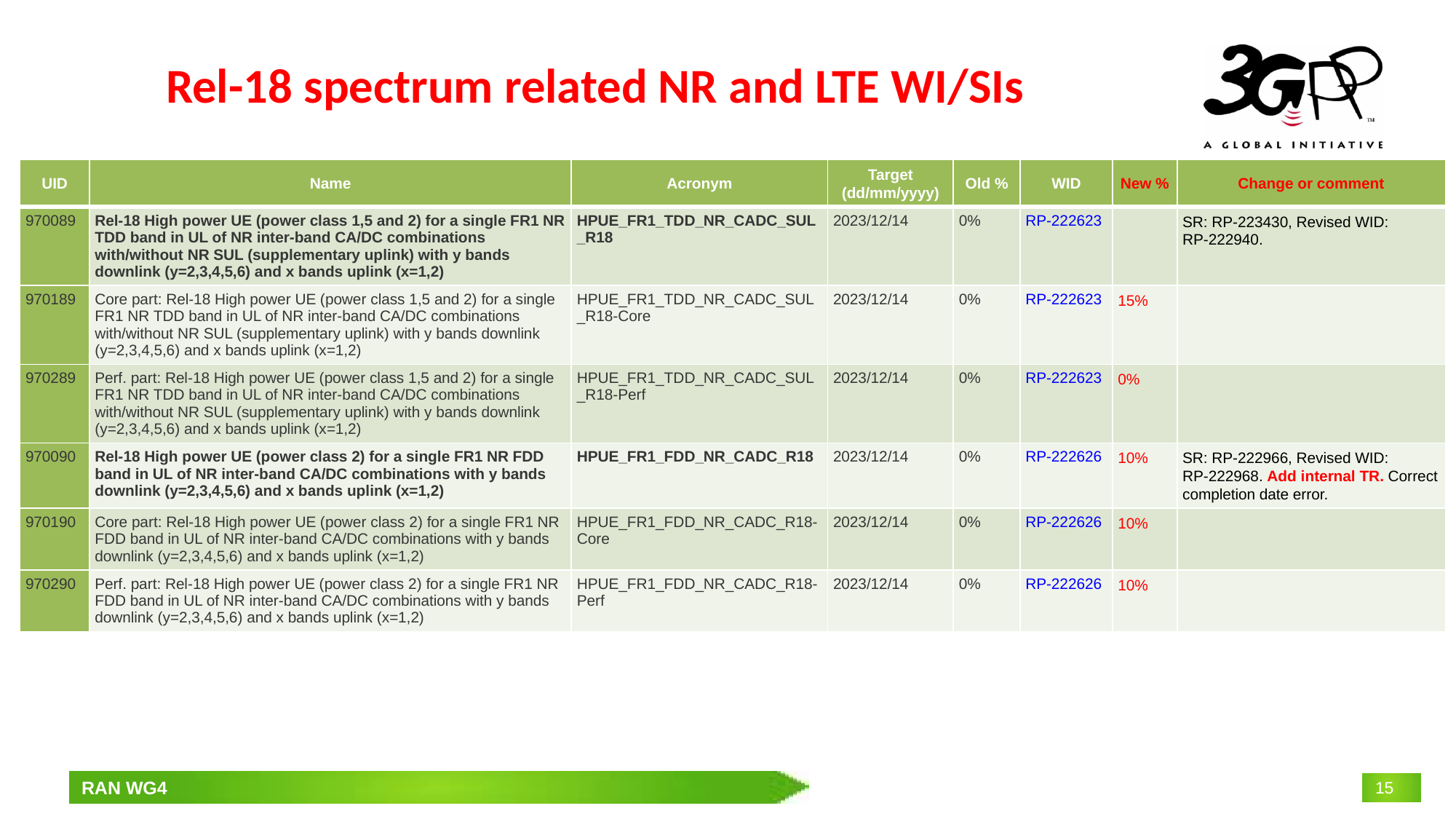

# Rel-18 spectrum related NR and LTE WI/SIs
| UID | Name | Acronym | Target (dd/mm/yyyy) | Old % | WID | New % | Change or comment |
| --- | --- | --- | --- | --- | --- | --- | --- |
| 970089 | Rel-18 High power UE (power class 1,5 and 2) for a single FR1 NR TDD band in UL of NR inter-band CA/DC combinations with/without NR SUL (supplementary uplink) with y bands downlink (y=2,3,4,5,6) and x bands uplink (x=1,2) | HPUE\_FR1\_TDD\_NR\_CADC\_SUL\_R18 | 2023/12/14 | 0% | RP-222623 |  | SR: RP‑223430, Revised WID: RP‑222940. |
| 970189 | Core part: Rel-18 High power UE (power class 1,5 and 2) for a single FR1 NR TDD band in UL of NR inter-band CA/DC combinations with/without NR SUL (supplementary uplink) with y bands downlink (y=2,3,4,5,6) and x bands uplink (x=1,2) | HPUE\_FR1\_TDD\_NR\_CADC\_SUL\_R18-Core | 2023/12/14 | 0% | RP-222623 | 15% |  |
| 970289 | Perf. part: Rel-18 High power UE (power class 1,5 and 2) for a single FR1 NR TDD band in UL of NR inter-band CA/DC combinations with/without NR SUL (supplementary uplink) with y bands downlink (y=2,3,4,5,6) and x bands uplink (x=1,2) | HPUE\_FR1\_TDD\_NR\_CADC\_SUL\_R18-Perf | 2023/12/14 | 0% | RP-222623 | 0% |  |
| 970090 | Rel-18 High power UE (power class 2) for a single FR1 NR FDD band in UL of NR inter-band CA/DC combinations with y bands downlink (y=2,3,4,5,6) and x bands uplink (x=1,2) | HPUE\_FR1\_FDD\_NR\_CADC\_R18 | 2023/12/14 | 0% | RP-222626 | 10% | SR: RP‑222966, Revised WID: RP‑222968. Add internal TR. Correct completion date error. |
| 970190 | Core part: Rel-18 High power UE (power class 2) for a single FR1 NR FDD band in UL of NR inter-band CA/DC combinations with y bands downlink (y=2,3,4,5,6) and x bands uplink (x=1,2) | HPUE\_FR1\_FDD\_NR\_CADC\_R18-Core | 2023/12/14 | 0% | RP-222626 | 10% |  |
| 970290 | Perf. part: Rel-18 High power UE (power class 2) for a single FR1 NR FDD band in UL of NR inter-band CA/DC combinations with y bands downlink (y=2,3,4,5,6) and x bands uplink (x=1,2) | HPUE\_FR1\_FDD\_NR\_CADC\_R18-Perf | 2023/12/14 | 0% | RP-222626 | 10% |  |